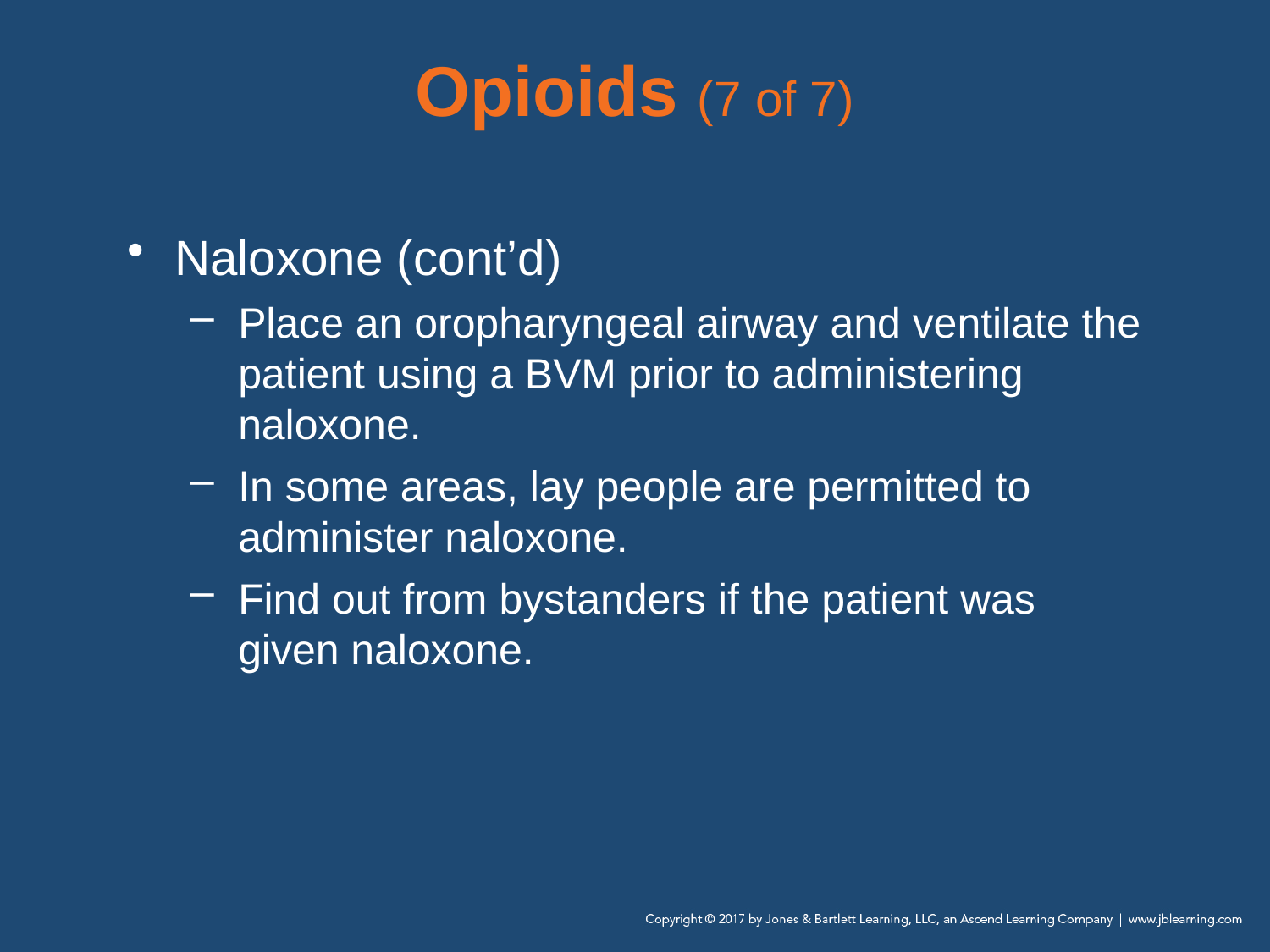

# Opioids (7 of 7)
Naloxone (cont’d)
Place an oropharyngeal airway and ventilate the patient using a BVM prior to administering naloxone.
In some areas, lay people are permitted to administer naloxone.
Find out from bystanders if the patient was given naloxone.